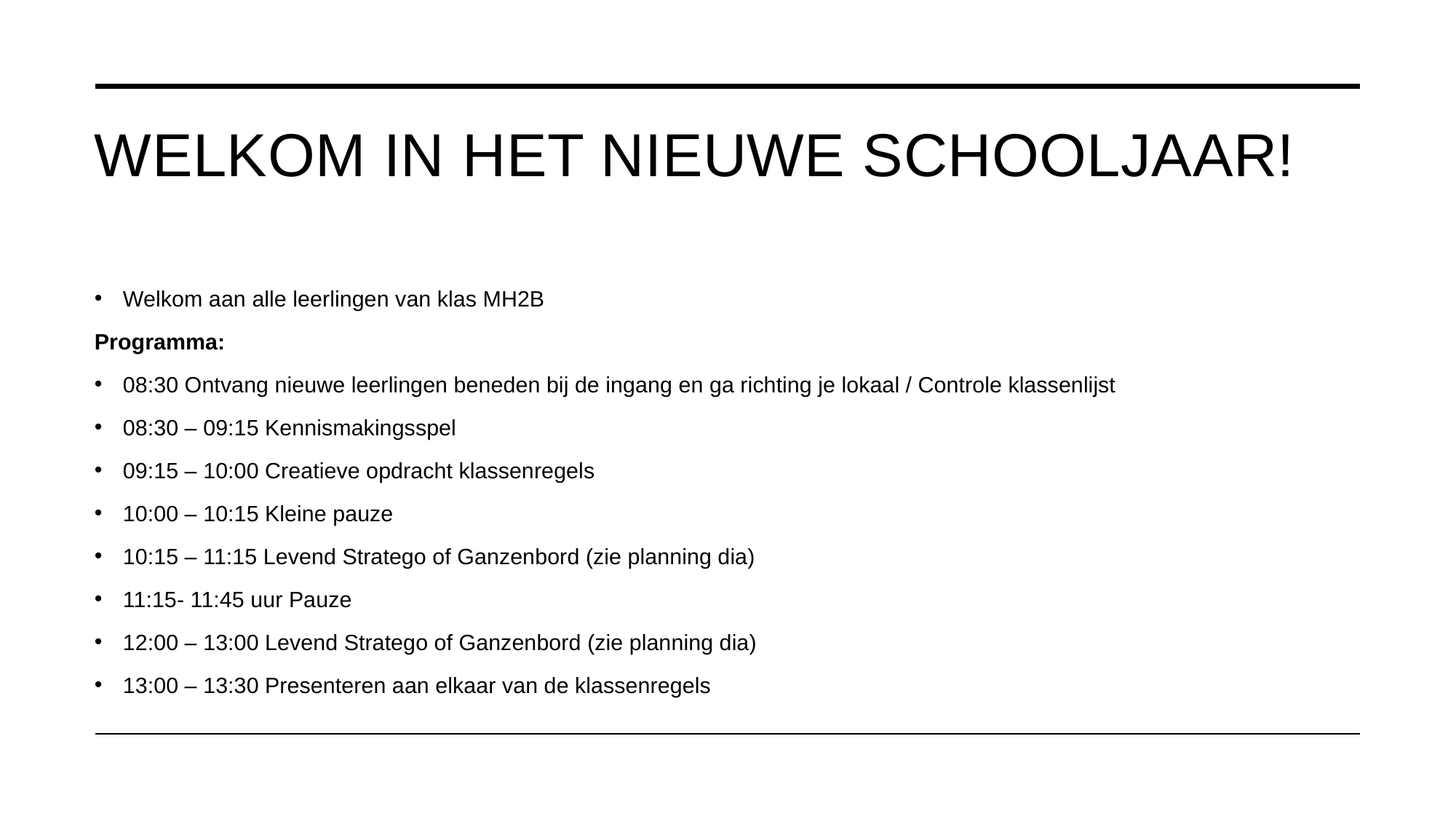

# Welkom in het nieuwe schooljaar!
Welkom aan alle leerlingen van klas MH2B
Programma:
08:30 Ontvang nieuwe leerlingen beneden bij de ingang en ga richting je lokaal / Controle klassenlijst
08:30 – 09:15 Kennismakingsspel
09:15 – 10:00 Creatieve opdracht klassenregels
10:00 – 10:15 Kleine pauze
10:15 – 11:15 Levend Stratego of Ganzenbord (zie planning dia)
11:15- 11:45 uur Pauze
12:00 – 13:00 Levend Stratego of Ganzenbord (zie planning dia)
13:00 – 13:30 Presenteren aan elkaar van de klassenregels